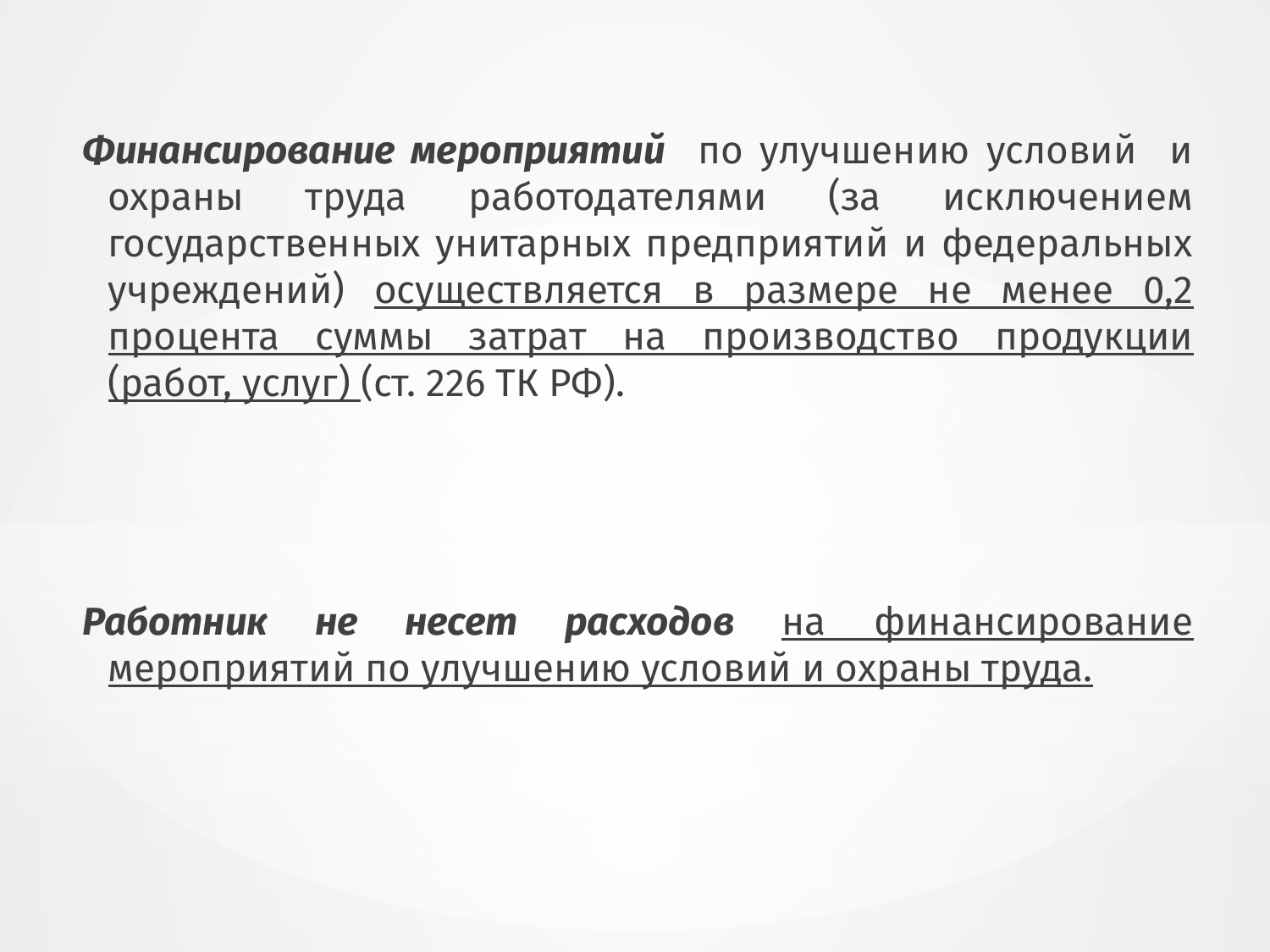

Финансирование мероприятий  по улучшению условий  и охраны труда работодателями (за исключением государственных унитарных предприятий и федеральных учреждений) осуществляется в размере не менее 0,2 процента суммы затрат на производство продукции (работ, услуг) (ст. 226 ТК РФ).

Работник не несет расходов на финансирование мероприятий по улучшению условий и охраны труда.